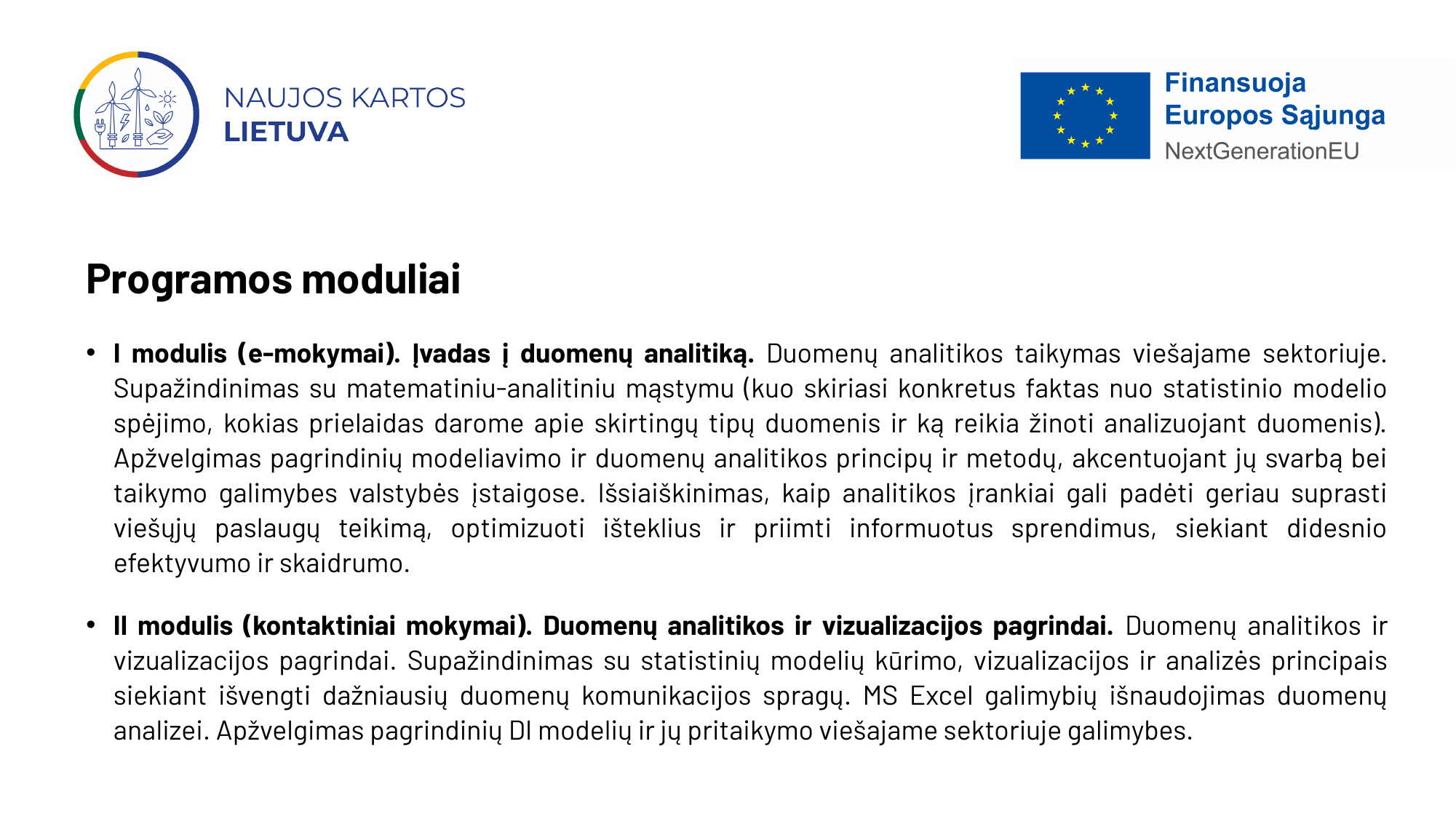

# Programos moduliai
I modulis (e-mokymai). Įvadas į duomenų analitiką. Duomenų analitikos taikymas viešajame sektoriuje. Supažindinimas su matematiniu-analitiniu mąstymu (kuo skiriasi konkretus faktas nuo statistinio modelio spėjimo, kokias prielaidas darome apie skirtingų tipų duomenis ir ką reikia žinoti analizuojant duomenis). Apžvelgimas pagrindinių modeliavimo ir duomenų analitikos principų ir metodų, akcentuojant jų svarbą bei taikymo galimybes valstybės įstaigose. Išsiaiškinimas, kaip analitikos įrankiai gali padėti geriau suprasti viešųjų paslaugų teikimą, optimizuoti išteklius ir priimti informuotus sprendimus, siekiant didesnio efektyvumo ir skaidrumo.
II modulis (kontaktiniai mokymai). Duomenų analitikos ir vizualizacijos pagrindai. Duomenų analitikos ir vizualizacijos pagrindai. Supažindinimas su statistinių modelių kūrimo, vizualizacijos ir analizės principais siekiant išvengti dažniausių duomenų komunikacijos spragų. MS Excel galimybių išnaudojimas duomenų analizei. Apžvelgimas pagrindinių DI modelių ir jų pritaikymo viešajame sektoriuje galimybes.